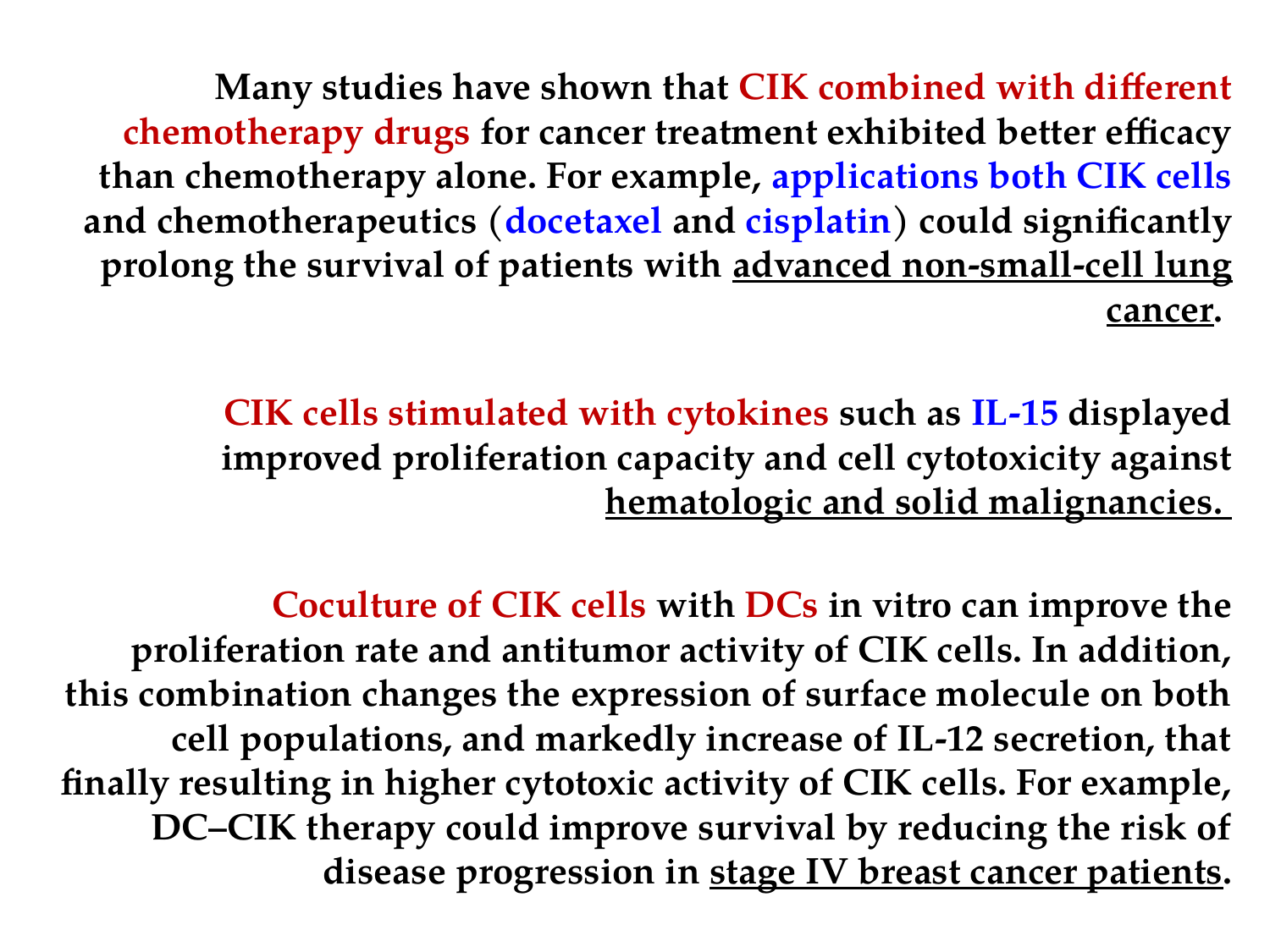

Many studies have shown that CIK combined with different chemotherapy drugs for cancer treatment exhibited better efficacy than chemotherapy alone. For example, applications both CIK cells and chemotherapeutics (docetaxel and cisplatin) could significantly prolong the survival of patients with advanced non-small-cell lung cancer.

CIK cells stimulated with cytokines such as IL-15 displayed improved proliferation capacity and cell cytotoxicity against hematologic and solid malignancies.

Coculture of CIK cells with DCs in vitro can improve the proliferation rate and antitumor activity of CIK cells. In addition, this combination changes the expression of surface molecule on both cell populations, and markedly increase of IL-12 secretion, that finally resulting in higher cytotoxic activity of CIK cells. For example, DC–CIK therapy could improve survival by reducing the risk of disease progression in stage IV breast cancer patients.